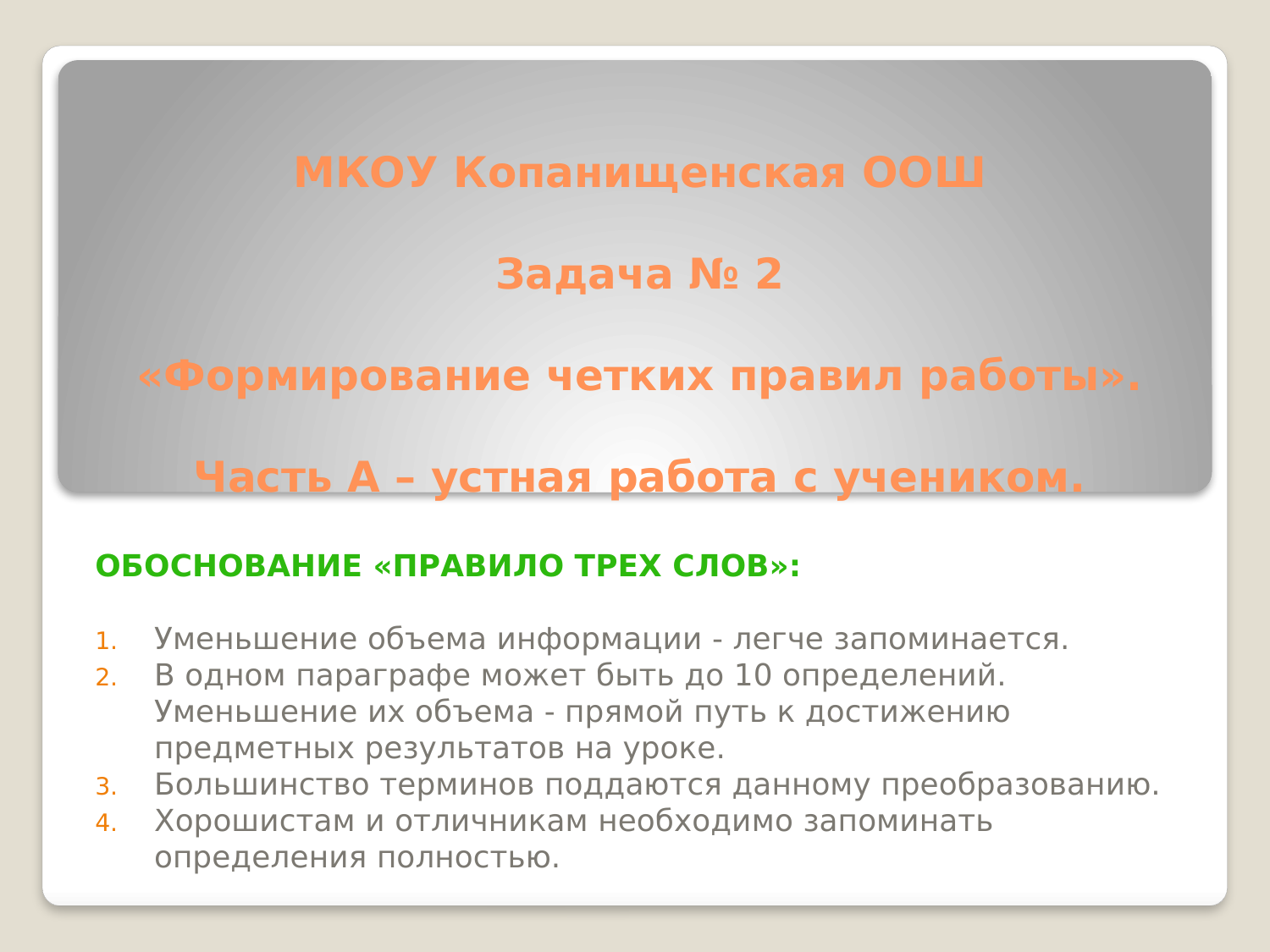

# МКОУ Копанищенская ООШ Задача № 2 «Формирование четких правил работы». Часть А – устная работа с учеником.
Обоснование «Правило трех слов»:

Уменьшение объема информации - легче запоминается.
В одном параграфе может быть до 10 определений. Уменьшение их объема - прямой путь к достижению предметных результатов на уроке.
Большинство терминов поддаются данному преобразованию.
Хорошистам и отличникам необходимо запоминать определения полностью.